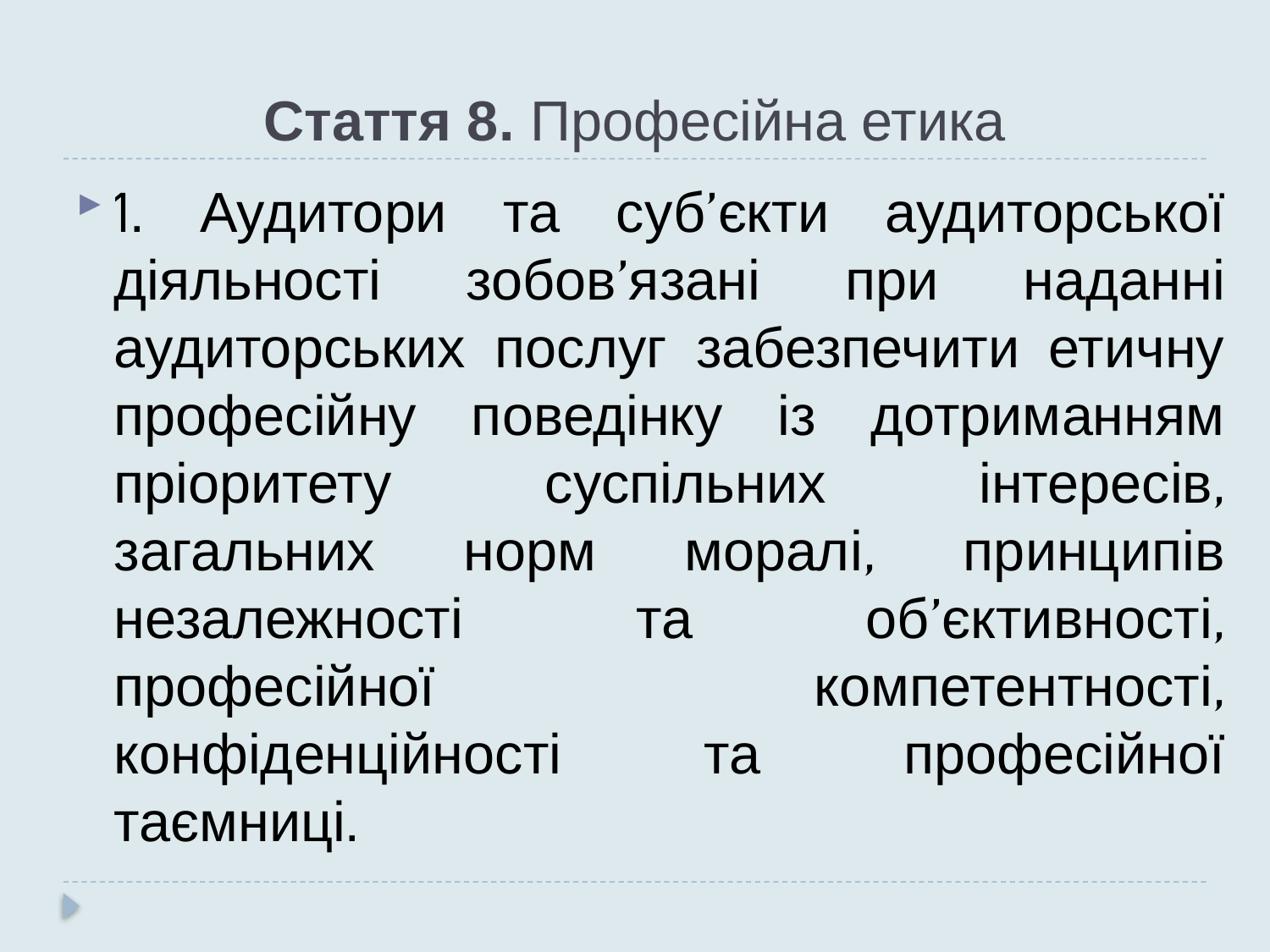

# Стаття 8. Професійна етика
1. Аудитори та суб’єкти аудиторської діяльності зобов’язані при наданні аудиторських послуг забезпечити етичну професійну поведінку із дотриманням пріоритету суспільних інтересів, загальних норм моралі, принципів незалежності та об’єктивності, професійної компетентності, конфіденційності та професійної таємниці.